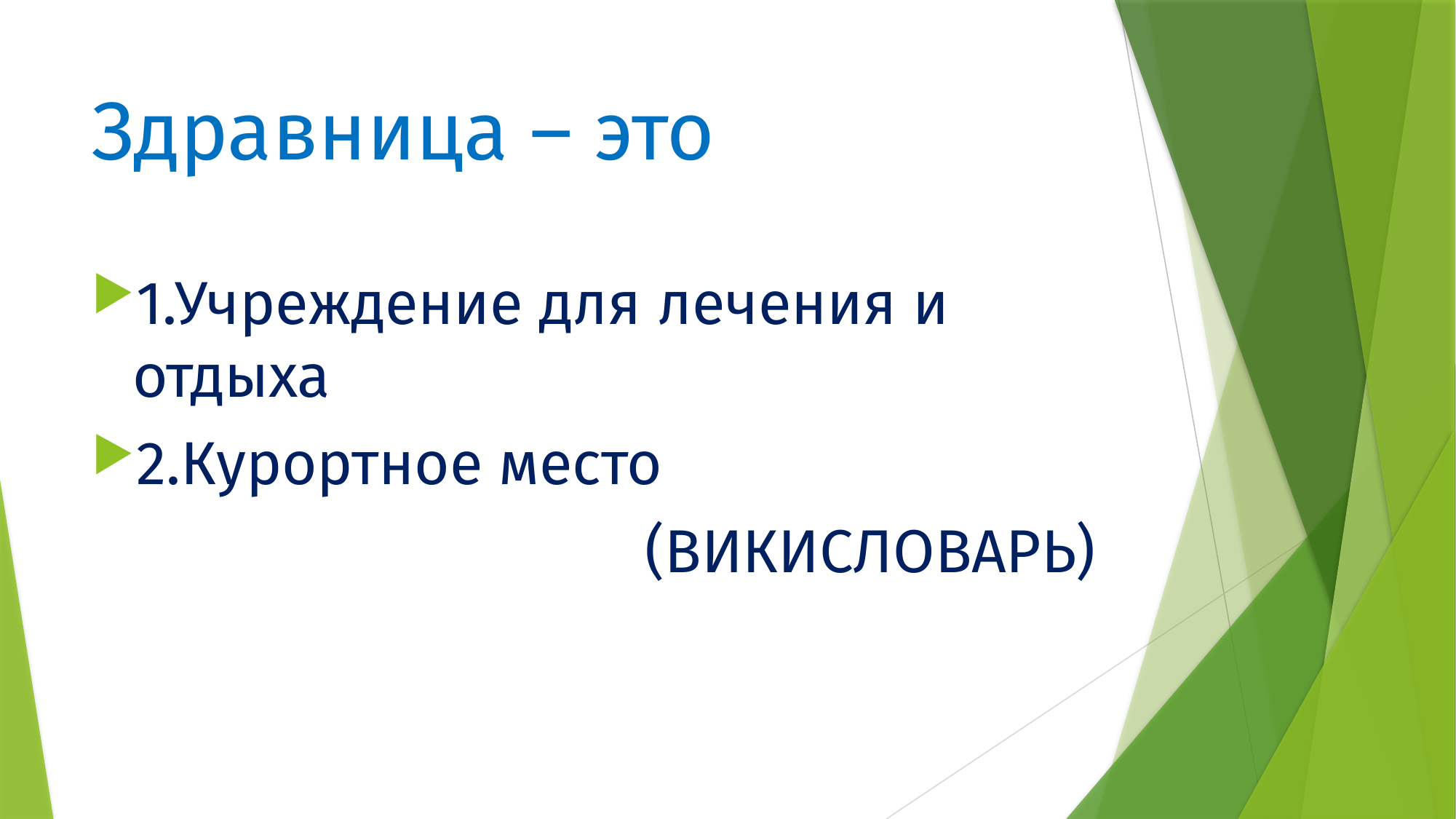

# Здравница – это
1.Учреждение для лечения и отдыха
2.Курортное место
(ВИКИСЛОВАРЬ)